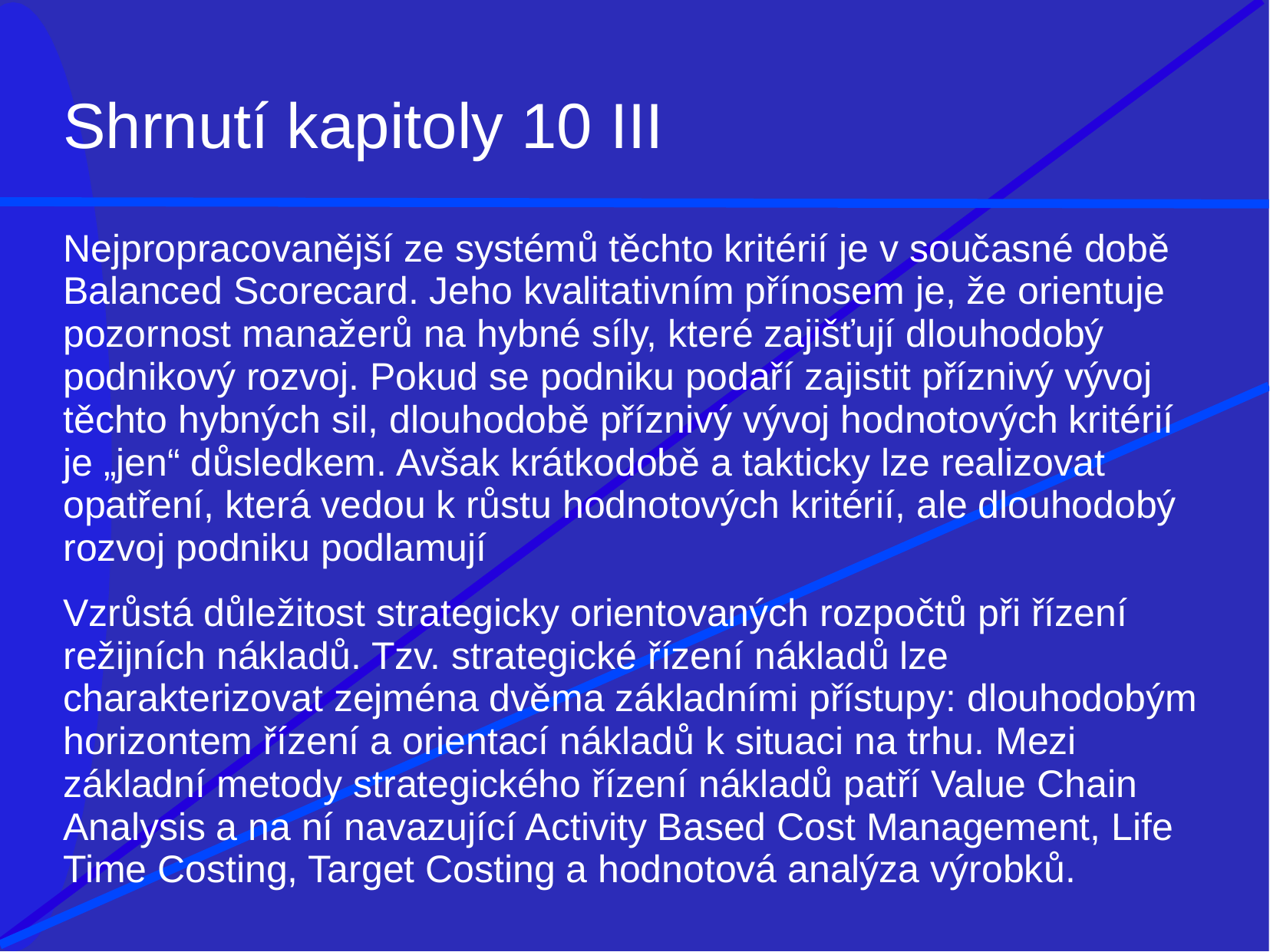

# Shrnutí kapitoly 10 III
Nejpropracovanější ze systémů těchto kritérií je v současné době Balanced Scorecard. Jeho kvalitativním přínosem je, že orientuje pozornost manažerů na hybné síly, které zajišťují dlouhodobý podnikový rozvoj. Pokud se podniku podaří zajistit příznivý vývoj těchto hybných sil, dlouhodobě příznivý vývoj hodnotových kritérií je „jen“ důsledkem. Avšak krátkodobě a takticky lze realizovat opatření, která vedou k růstu hodnotových kritérií, ale dlouhodobý rozvoj podniku podlamují
Vzrůstá důležitost strategicky orientovaných rozpočtů při řízení režijních nákladů. Tzv. strategické řízení nákladů lze charakterizovat zejména dvěma základními přístupy: dlouhodobým horizontem řízení a orientací nákladů k situaci na trhu. Mezi základní metody strategického řízení nákladů patří Value Chain Analysis a na ní navazující Activity Based Cost Management, Life Time Costing, Target Costing a hodnotová analýza výrobků.